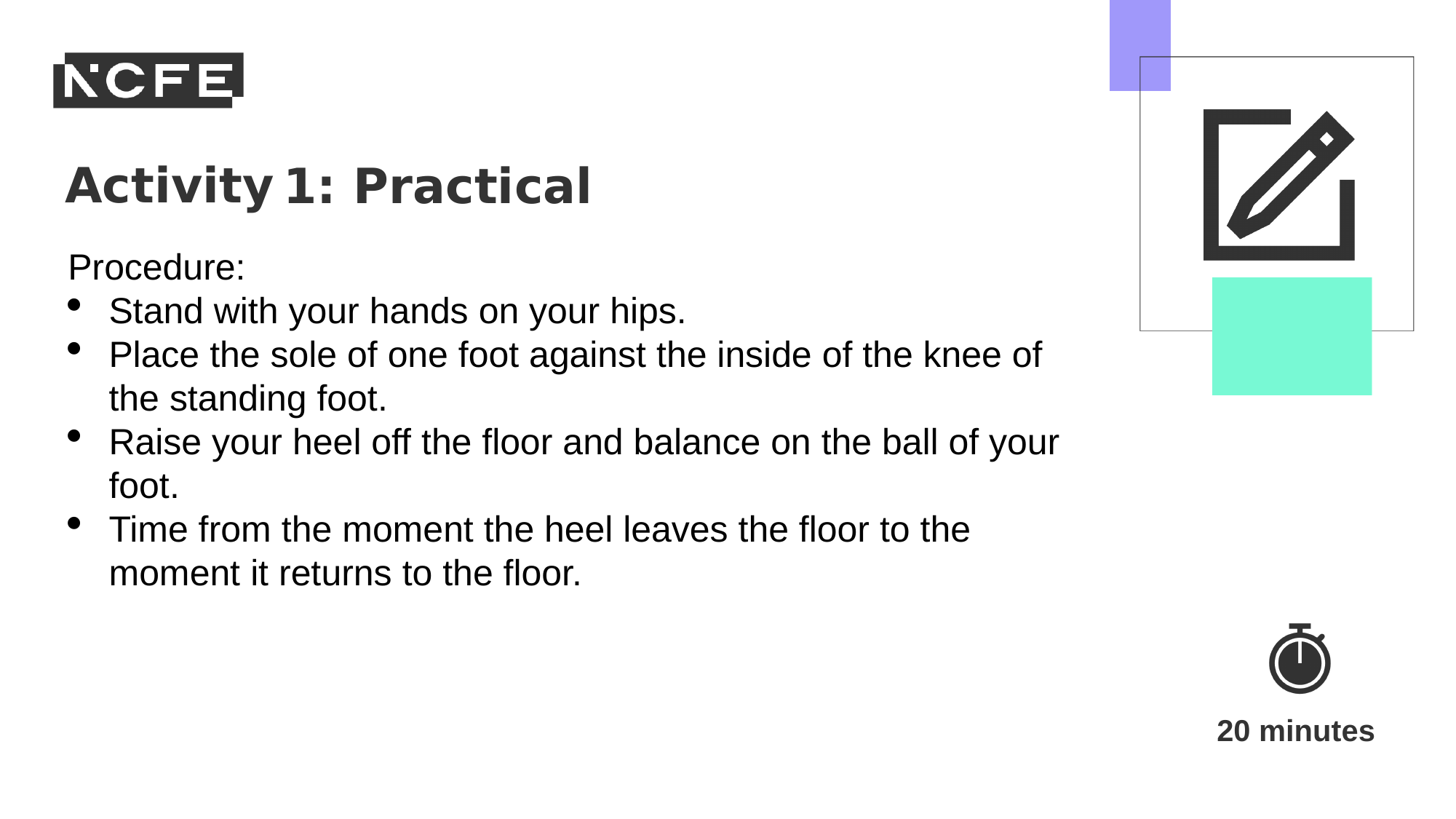

1: Practical
Procedure:
Stand with your hands on your hips.
Place the sole of one foot against the inside of the knee of the standing foot.
Raise your heel off the floor and balance on the ball of your foot.
Time from the moment the heel leaves the floor to the moment it returns to the floor.
20 minutes